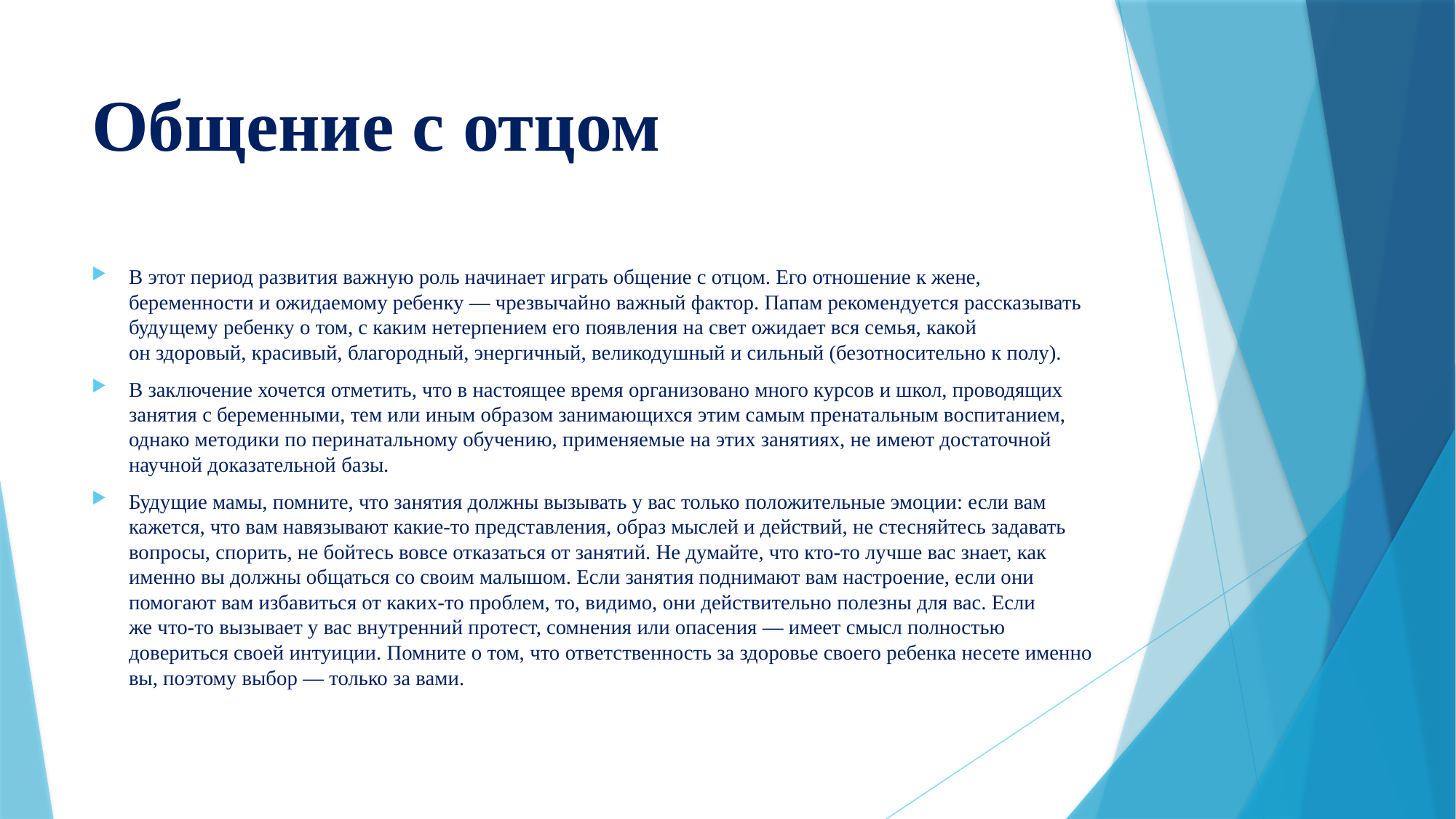

# Общение с отцом
В этот период развития важную роль начинает играть общение с отцом. Его отношение к жене, беременности и ожидаемому ребенку — чрезвычайно важный фактор. Папам рекомендуется рассказывать будущему ребенку о том, с каким нетерпением его появления на свет ожидает вся семья, какой он здоровый, красивый, благородный, энергичный, великодушный и сильный (безотносительно к полу).
В заключение хочется отметить, что в настоящее время организовано много курсов и школ, проводящих занятия с беременными, тем или иным образом занимающихся этим самым пренатальным воспитанием, однако методики по перинатальному обучению, применяемые на этих занятиях, не имеют достаточной научной доказательной базы.
Будущие мамы, помните, что занятия должны вызывать у вас только положительные эмоции: если вам кажется, что вам навязывают какие-то представления, образ мыслей и действий, не стесняйтесь задавать вопросы, спорить, не бойтесь вовсе отказаться от занятий. Не думайте, что кто-то лучше вас знает, как именно вы должны общаться со своим малышом. Если занятия поднимают вам настроение, если они помогают вам избавиться от каких-то проблем, то, видимо, они действительно полезны для вас. Если же что-то вызывает у вас внутренний протест, сомнения или опасения — имеет смысл полностью довериться своей интуиции. Помните о том, что ответственность за здоровье своего ребенка несете именно вы, поэтому выбор — только за вами.